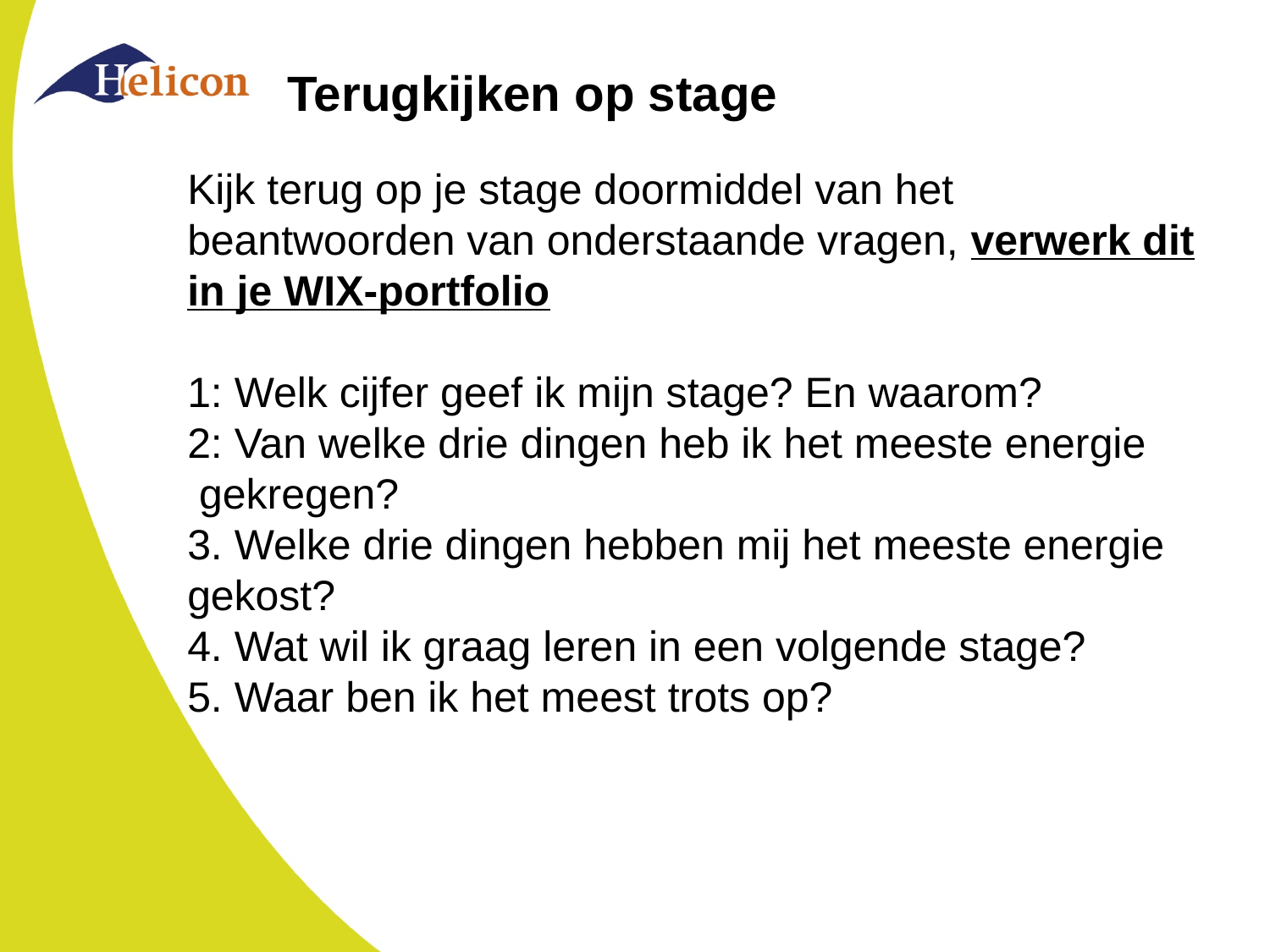

# Terugkijken op stage
Kijk terug op je stage doormiddel van het beantwoorden van onderstaande vragen, verwerk dit in je WIX-portfolio

1: Welk cijfer geef ik mijn stage? En waarom?
2: Van welke drie dingen heb ik het meeste energie        gekregen?
3. Welke drie dingen hebben mij het meeste energie gekost?
4. Wat wil ik graag leren in een volgende stage?
5. Waar ben ik het meest trots op?